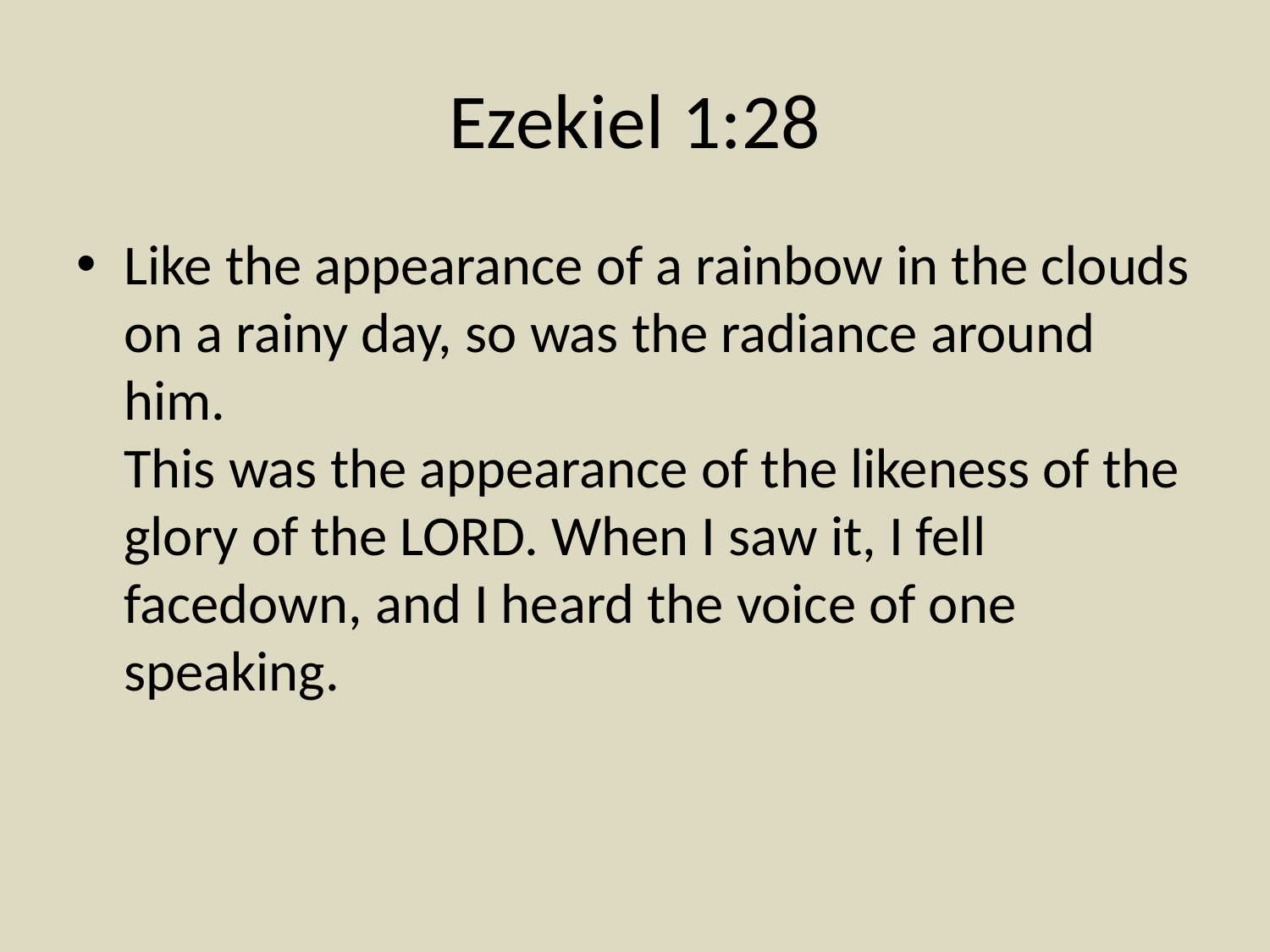

# Ezekiel 1:28
Like the appearance of a rainbow in the clouds on a rainy day, so was the radiance around him.
This was the appearance of the likeness of the glory of the LORD. When I saw it, I fell facedown, and I heard the voice of one speaking.